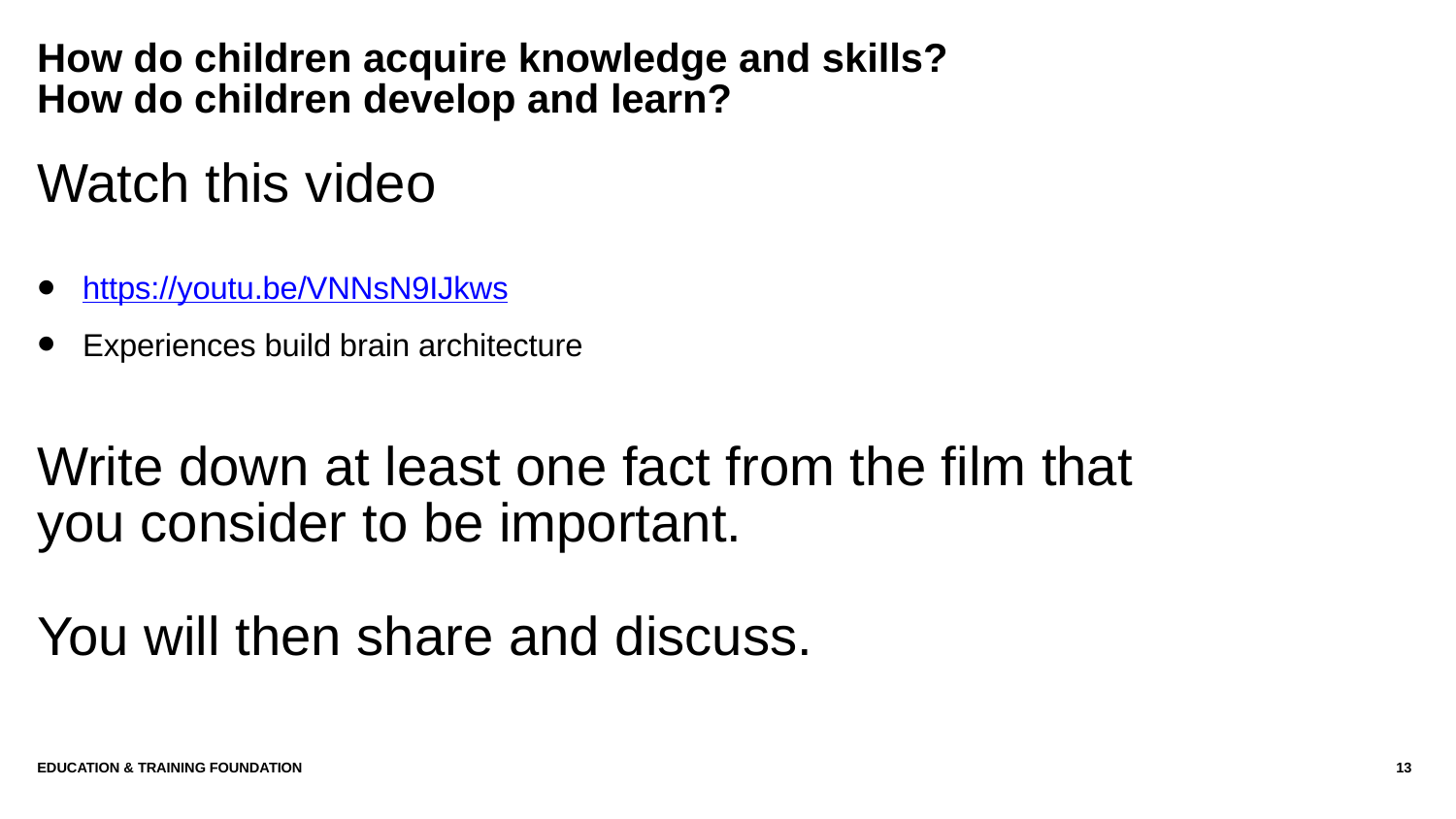

# How do children acquire knowledge and skills? How do children develop and learn?
Watch this video

https://youtu.be/VNNsN9IJkws
Experiences build brain architecture

Write down at least one fact from the film that you consider to be important.

You will then share and discuss.

Education & Training Foundation
13